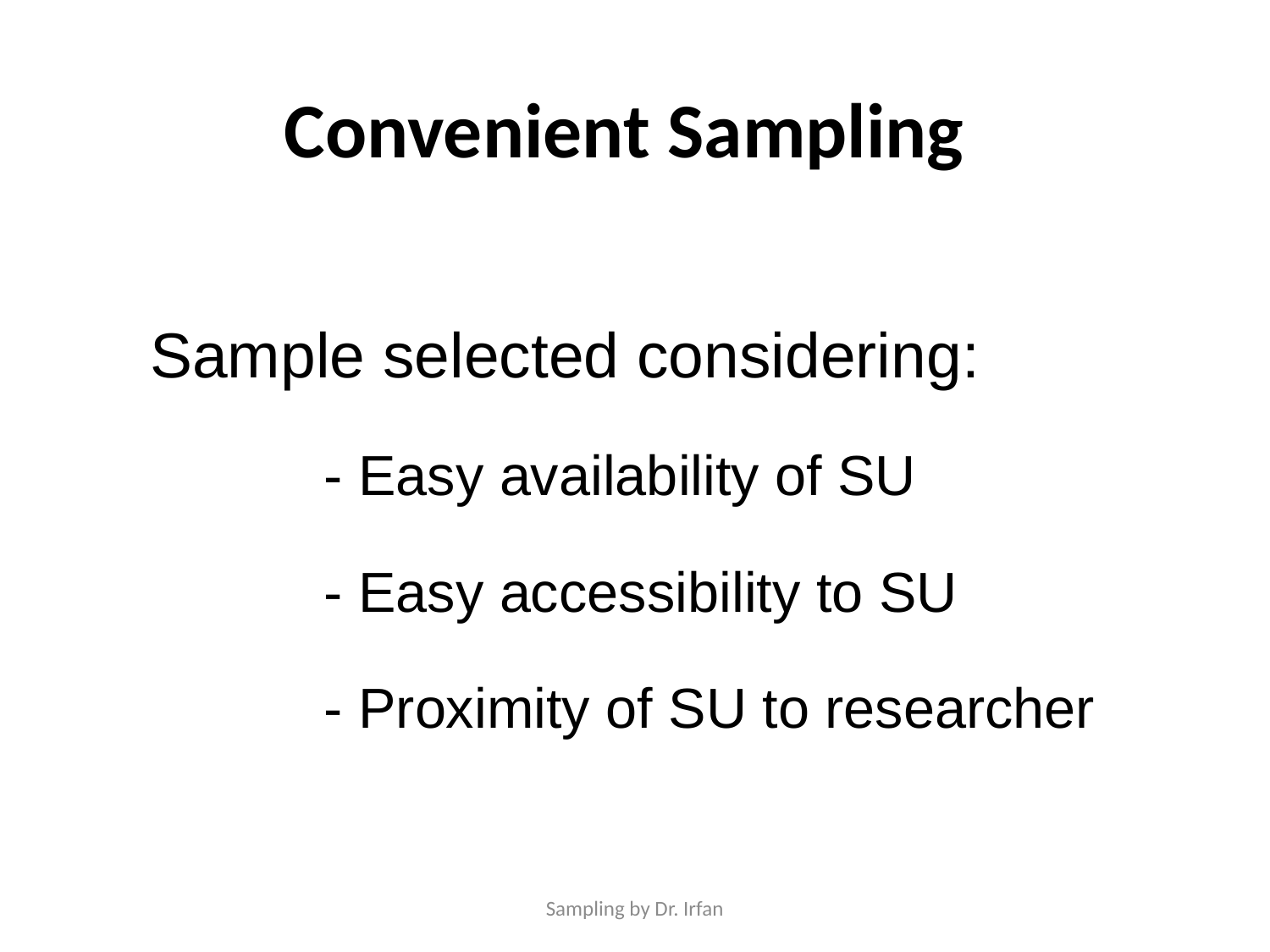

Convenient Sampling
Sample selected considering:
		- Easy availability of SU
		- Easy accessibility to SU
		- Proximity of SU to researcher
Sampling by Dr. Irfan